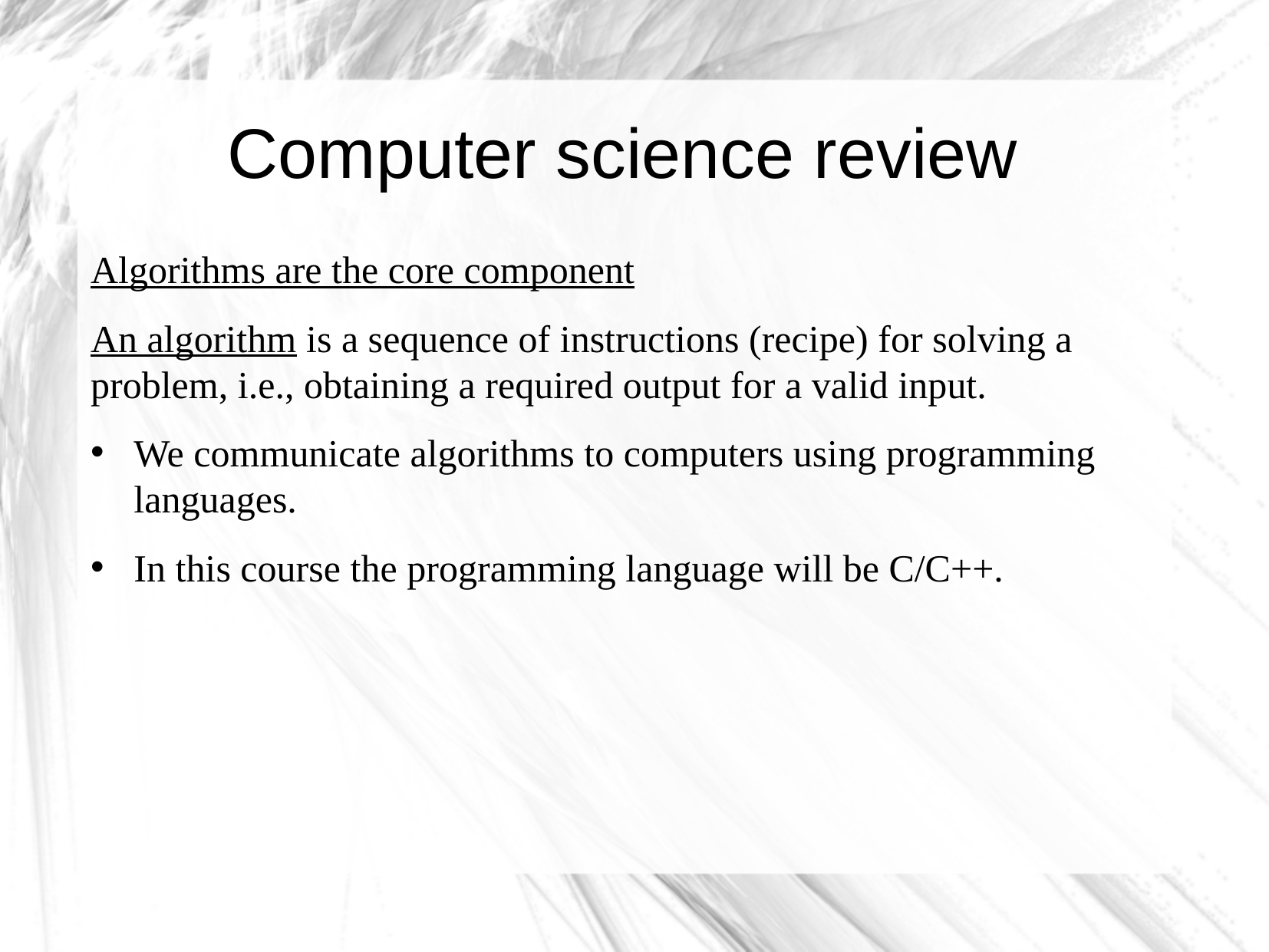

Computer science review
Algorithms are the core component
An algorithm is a sequence of instructions (recipe) for solving a problem, i.e., obtaining a required output for a valid input.
We communicate algorithms to computers using programming languages.
In this course the programming language will be C/C++.